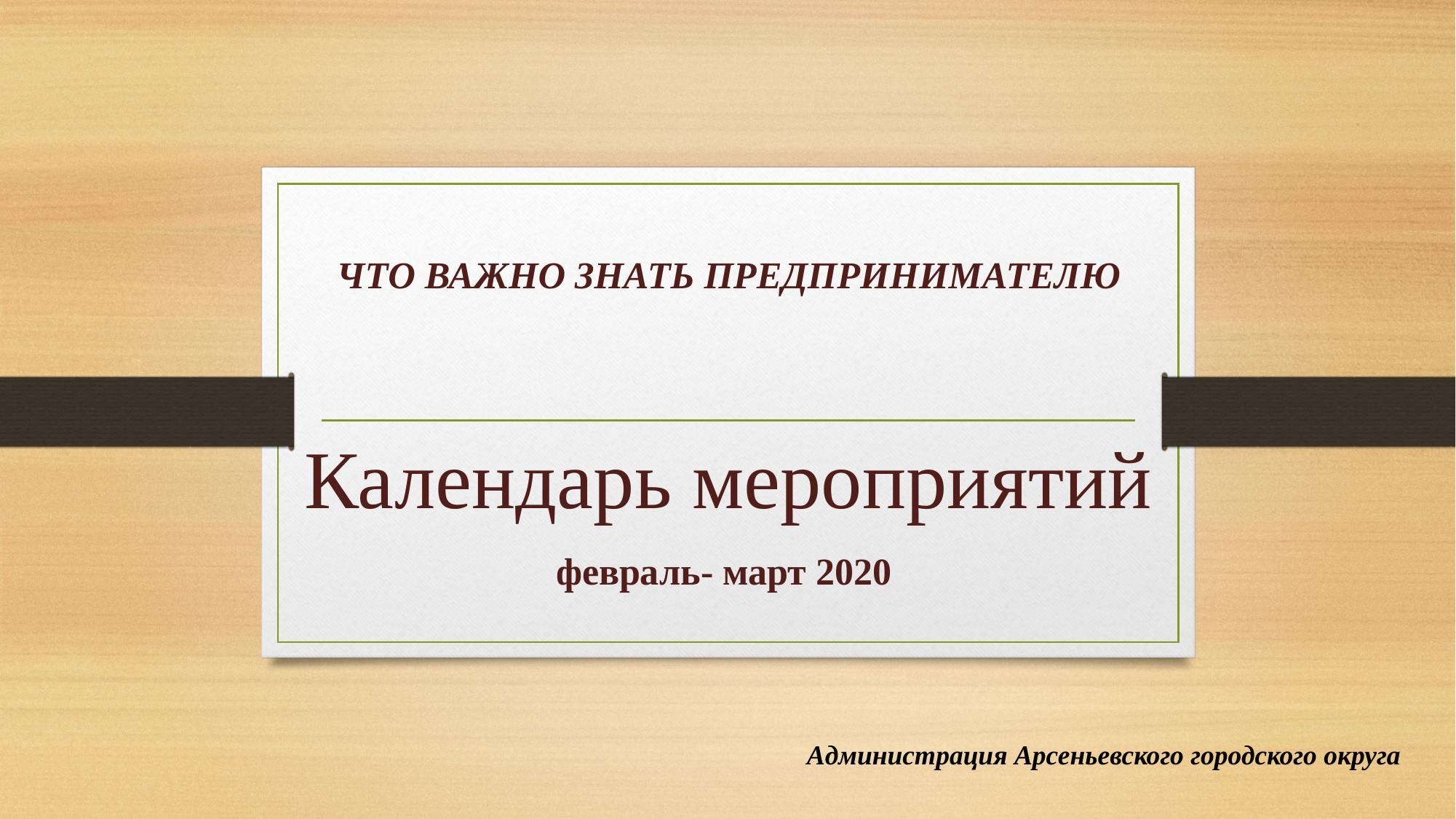

ЧТО ВАЖНО ЗНАТЬ ПРЕДПРИНИМАТЕЛЮ
# Календарь мероприятий февраль- март 2020
Администрация Арсеньевского городского округа